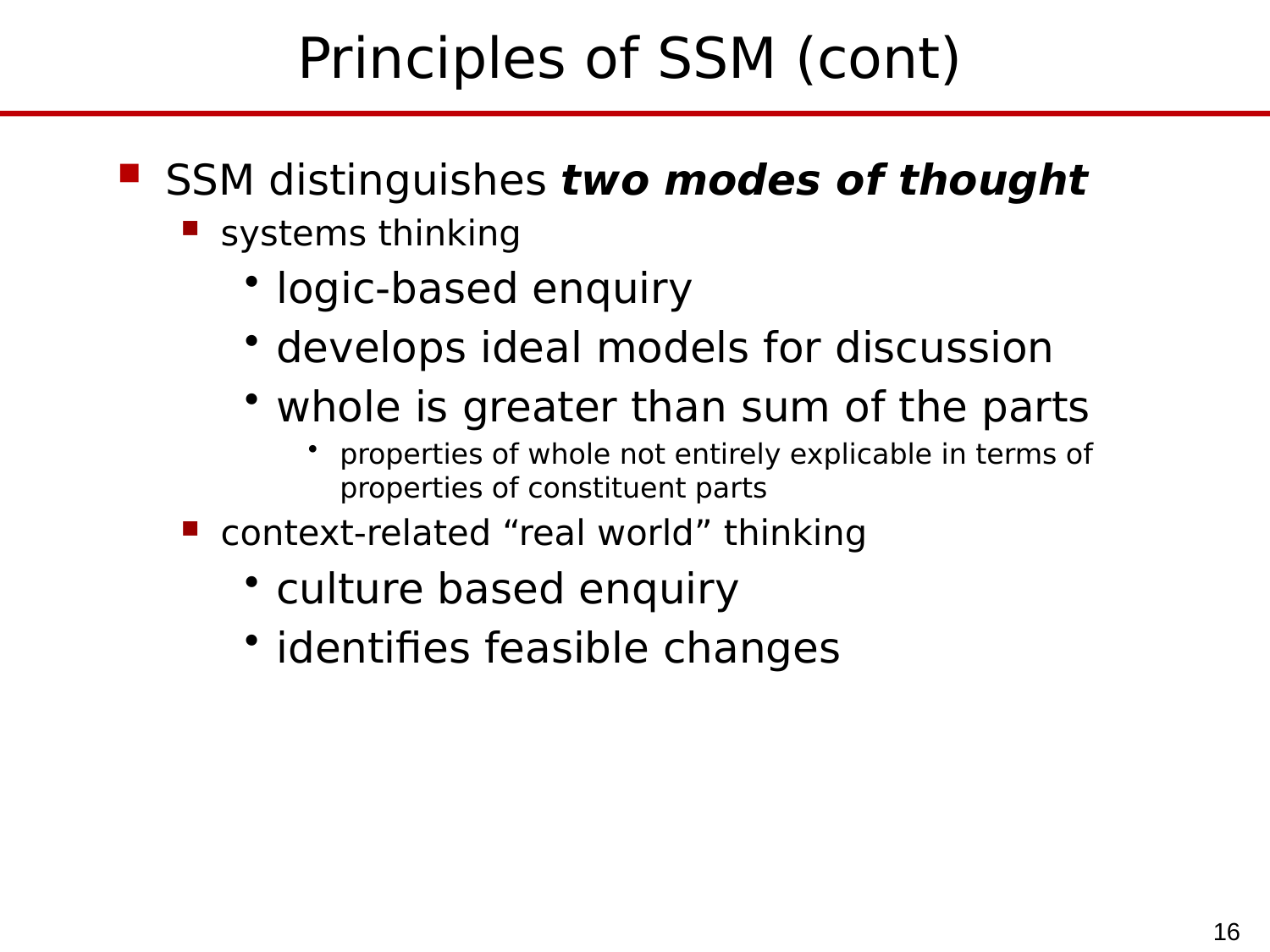

# Principles of SSM (cont)
SSM distinguishes two modes of thought
systems thinking
logic-based enquiry
develops ideal models for discussion
whole is greater than sum of the parts
properties of whole not entirely explicable in terms of properties of constituent parts
context-related “real world” thinking
culture based enquiry
identifies feasible changes
16